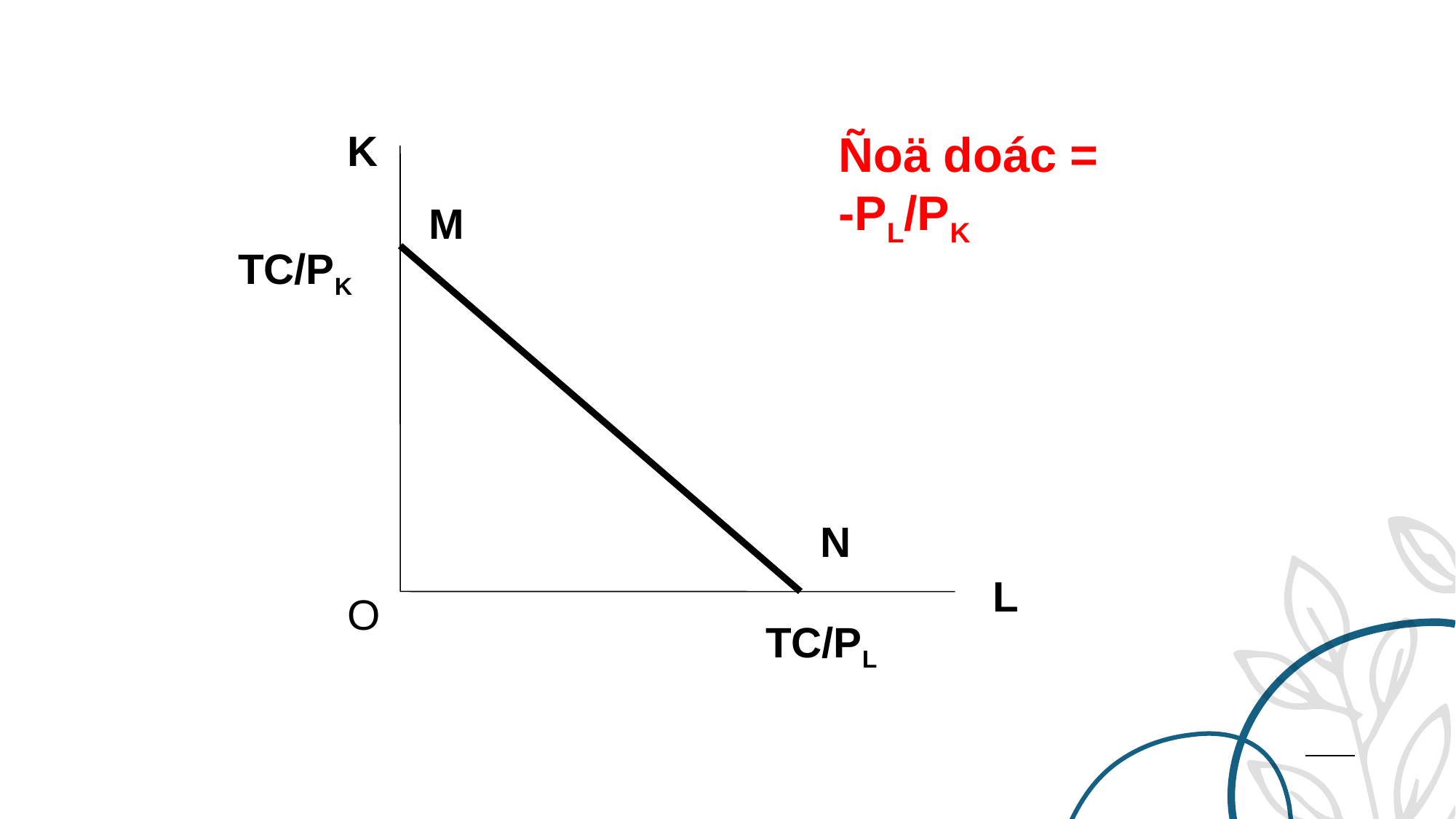

Ñoä doác = -PL/PK
K

M
TC/PK

N
L
O

TC/PL